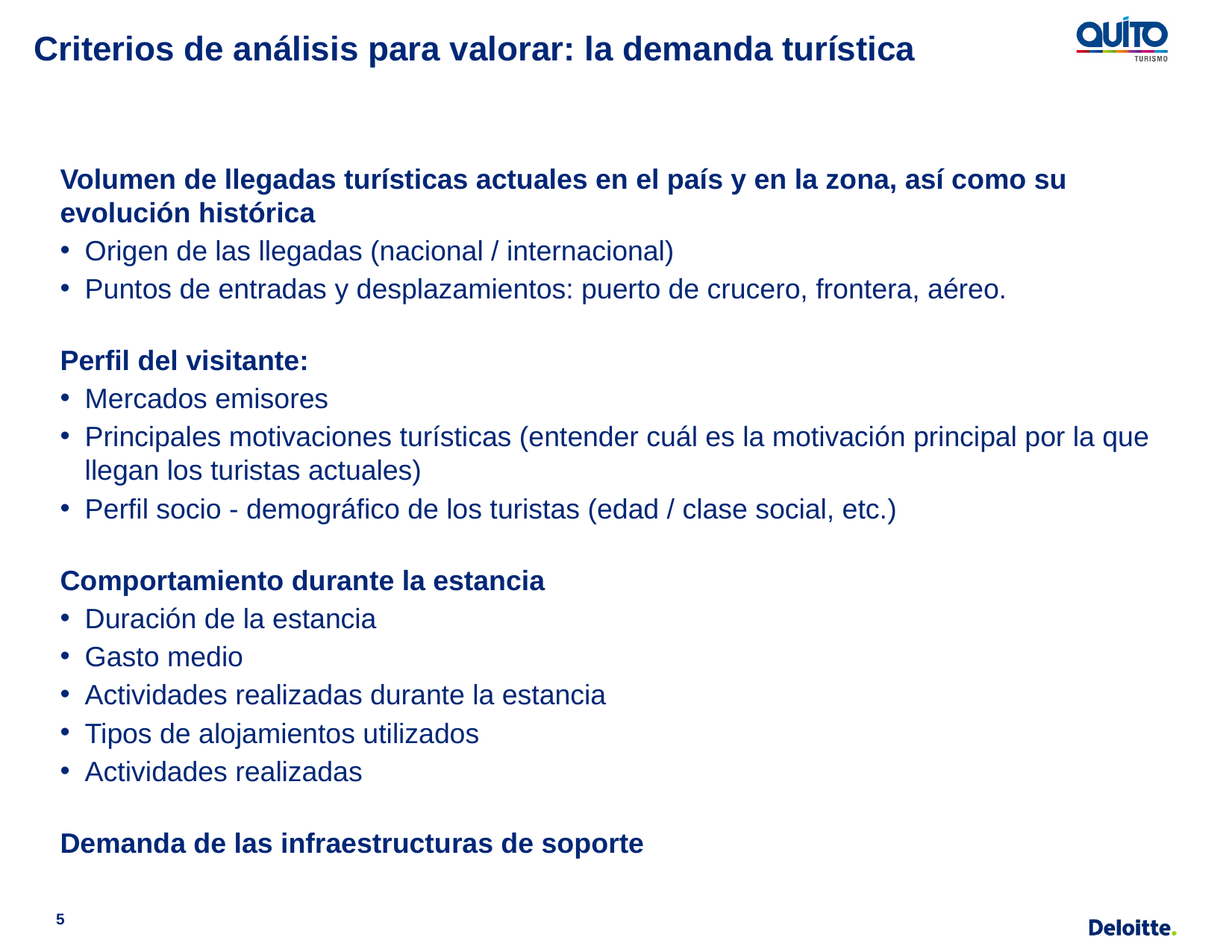

# Criterios de análisis para valorar: la demanda turística
Volumen de llegadas turísticas actuales en el país y en la zona, así como su evolución histórica
Origen de las llegadas (nacional / internacional)
Puntos de entradas y desplazamientos: puerto de crucero, frontera, aéreo.

Perfil del visitante:
Mercados emisores
Principales motivaciones turísticas (entender cuál es la motivación principal por la que llegan los turistas actuales)
Perfil socio - demográfico de los turistas (edad / clase social, etc.)

Comportamiento durante la estancia
Duración de la estancia
Gasto medio
Actividades realizadas durante la estancia
Tipos de alojamientos utilizados
Actividades realizadas

Demanda de las infraestructuras de soporte

5